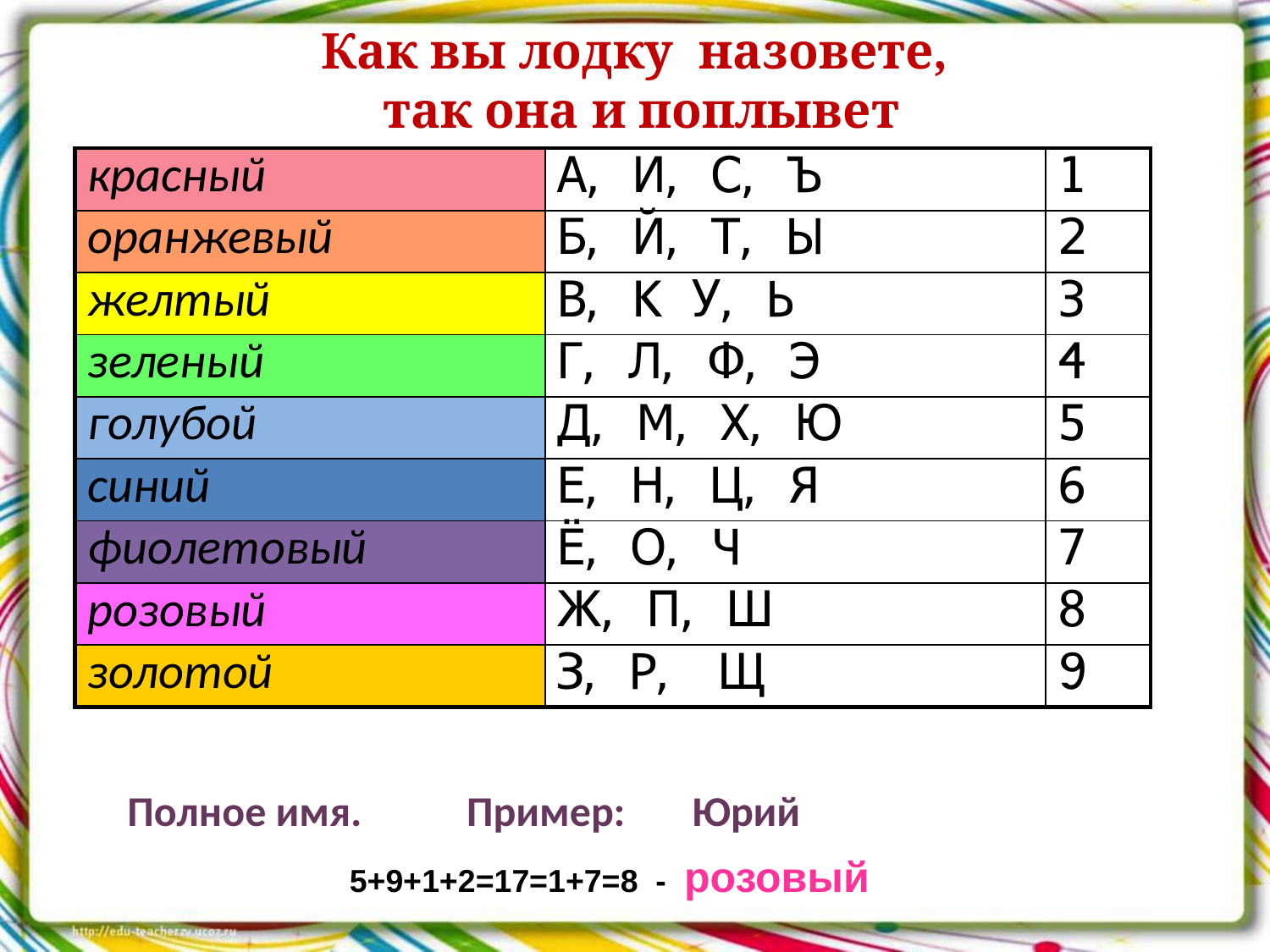

# Как вы лодку  назовете, так она и поплывет
| красный | А, И, С, Ъ | 1 |
| --- | --- | --- |
| оранжевый | Б, Й, Т, Ы | 2 |
| желтый | В, К У, Ь | 3 |
| зеленый | Г, Л, Ф, Э | 4 |
| голубой | Д, М, Х, Ю | 5 |
| синий | Е, Н, Ц, Я | 6 |
| фиолетовый | Ё, О, Ч | 7 |
| розовый | Ж, П, Ш | 8 |
| золотой | З, Р, Щ | 9 |

Полное имя.           Пример:       Юрий
                         5+9+1+2=17=1+7=8  -  розовый